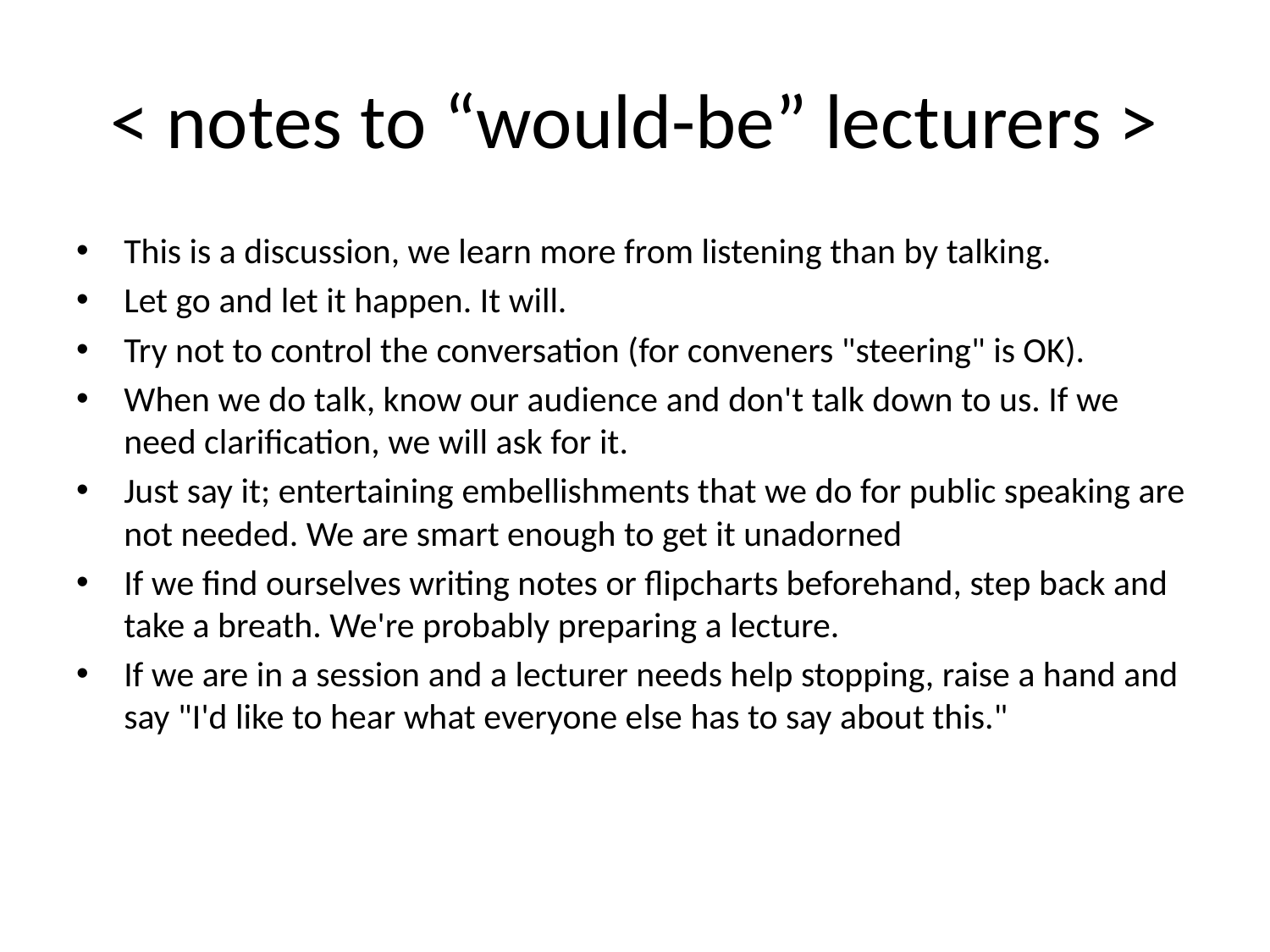

# < notes to “would-be” lecturers >
This is a discussion, we learn more from listening than by talking.
Let go and let it happen. It will.
Try not to control the conversation (for conveners "steering" is OK).
When we do talk, know our audience and don't talk down to us. If we need clarification, we will ask for it.
Just say it; entertaining embellishments that we do for public speaking are not needed. We are smart enough to get it unadorned
If we find ourselves writing notes or flipcharts beforehand, step back and take a breath. We're probably preparing a lecture.
If we are in a session and a lecturer needs help stopping, raise a hand and say "I'd like to hear what everyone else has to say about this."